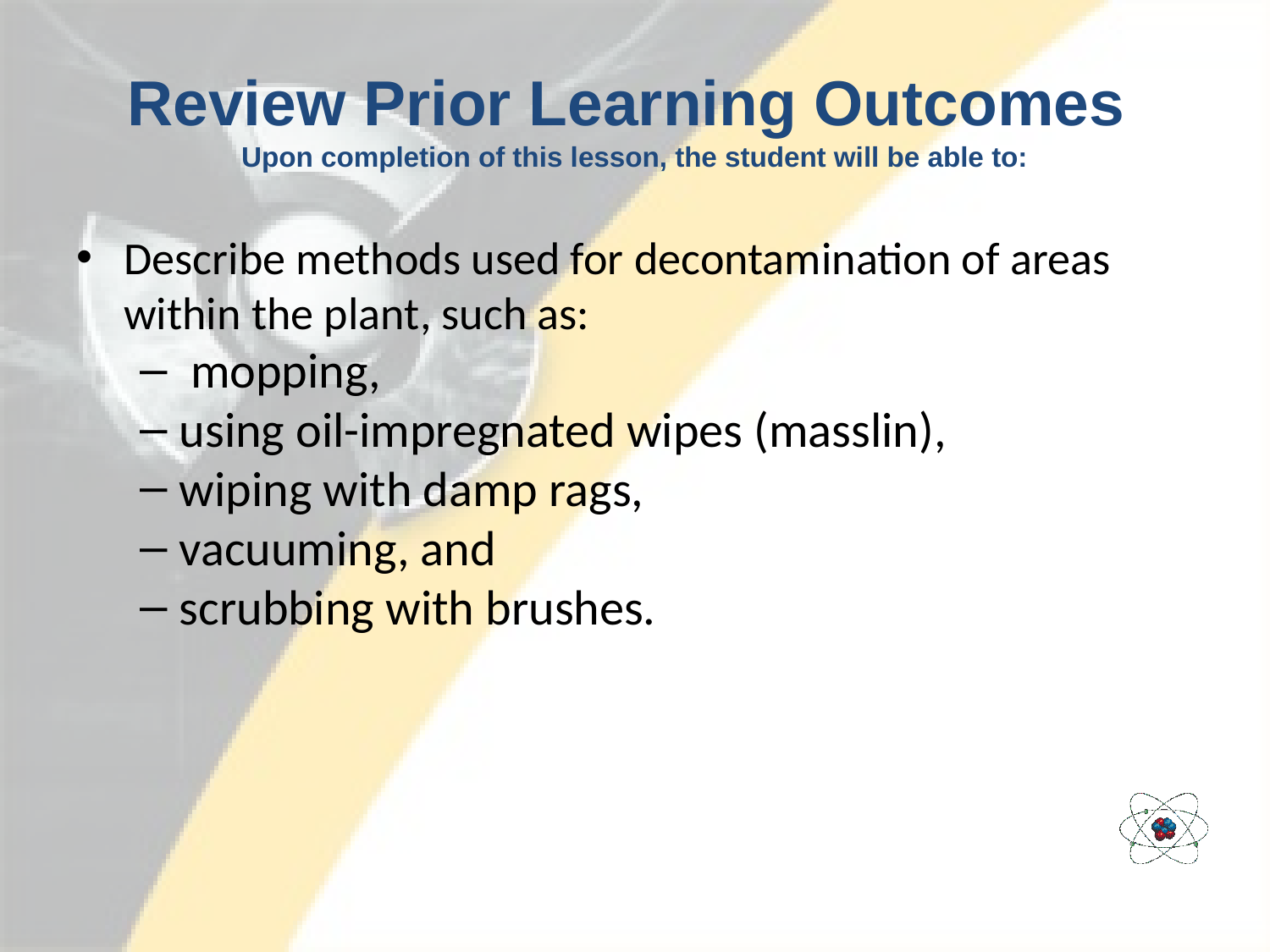

# Review Prior Learning Outcomes Upon completion of this lesson, the student will be able to:
Describe methods used for decontamination of areas within the plant, such as:
 mopping,
using oil-impregnated wipes (masslin),
wiping with damp rags,
vacuuming, and
scrubbing with brushes.